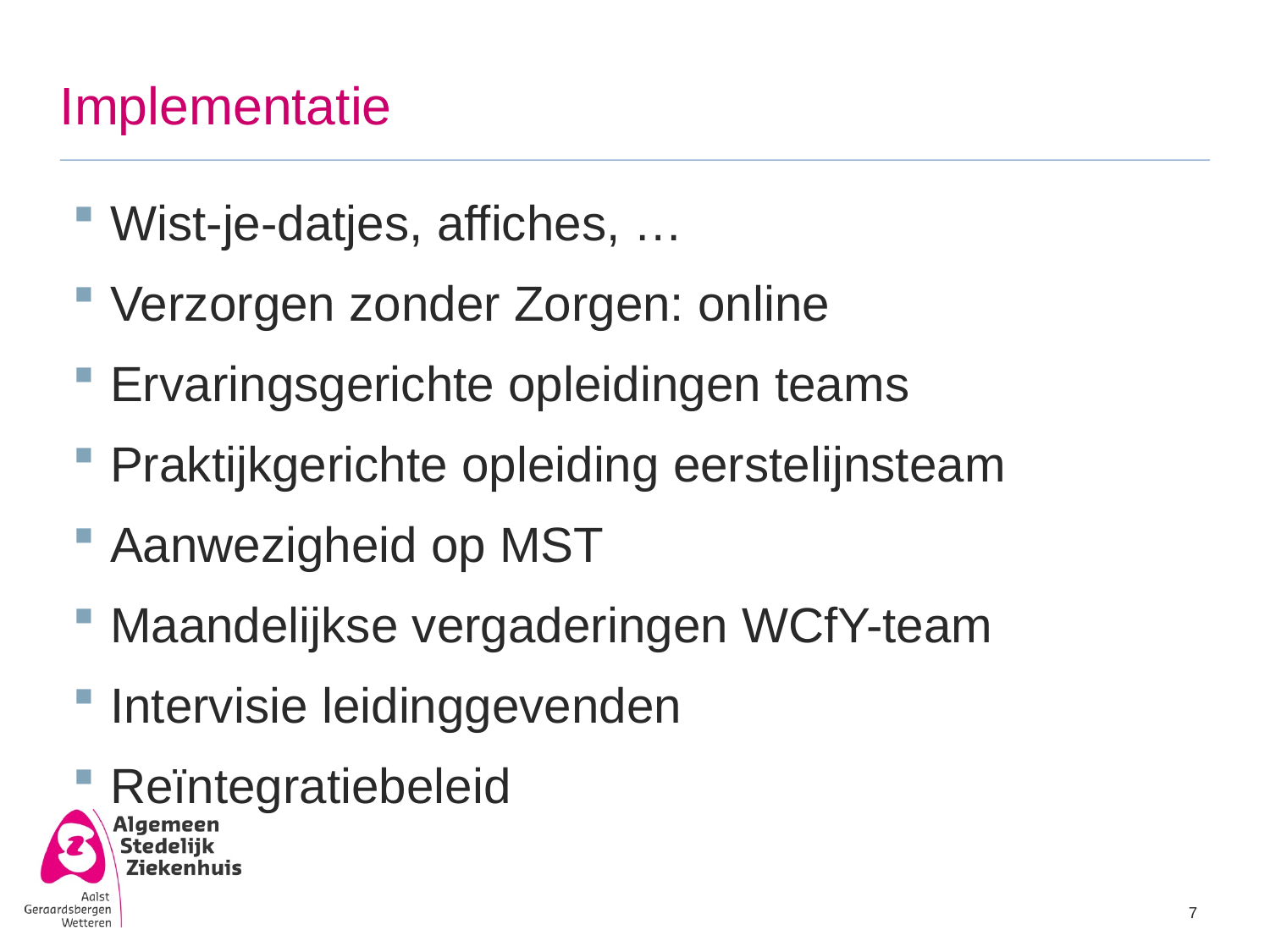

# Implementatie
Wist-je-datjes, affiches, …
Verzorgen zonder Zorgen: online
Ervaringsgerichte opleidingen teams
Praktijkgerichte opleiding eerstelijnsteam
Aanwezigheid op MST
Maandelijkse vergaderingen WCfY-team
Intervisie leidinggevenden
Reïntegratiebeleid

7